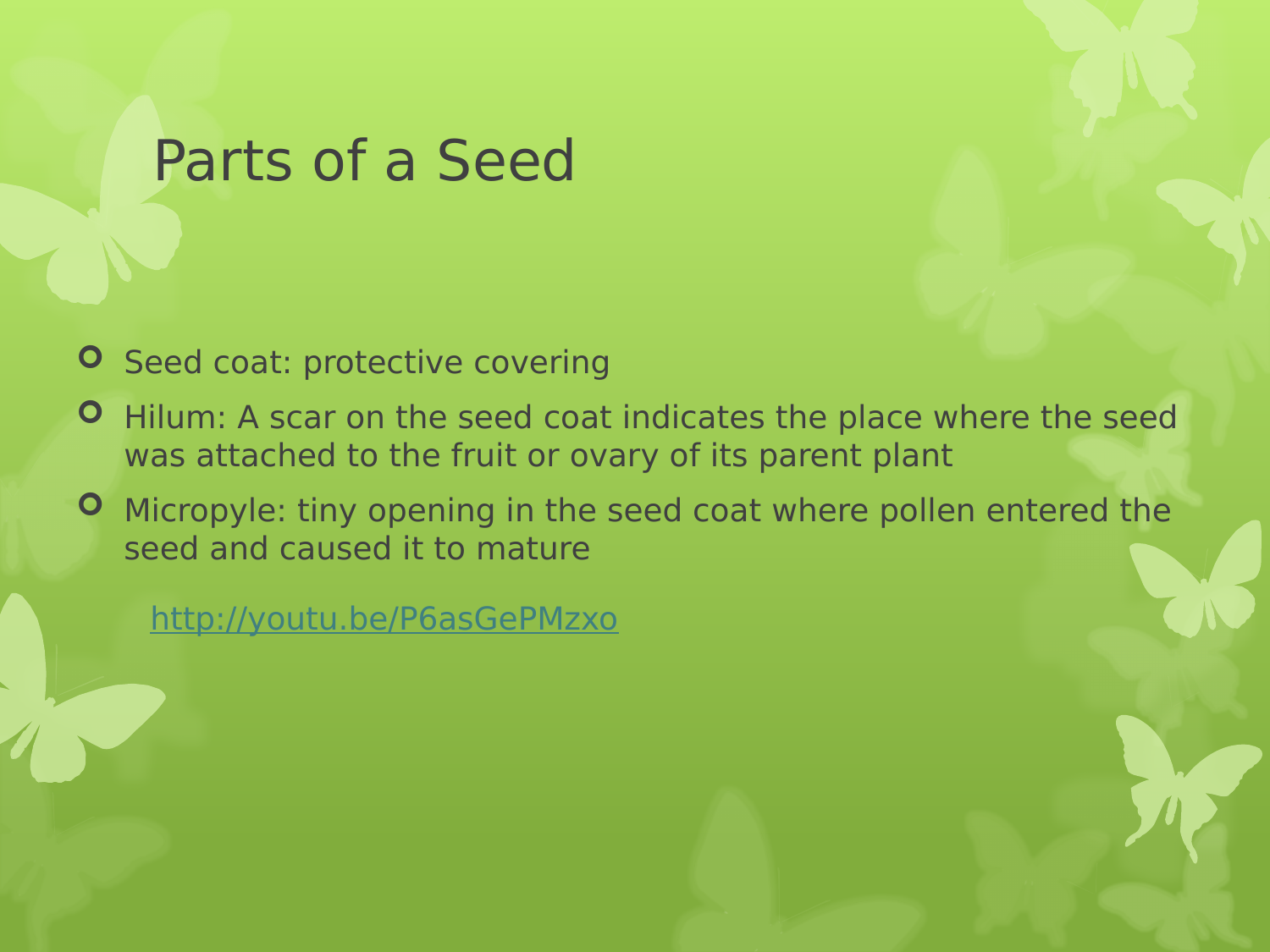

# Parts of a Seed
Seed coat: protective covering
Hilum: A scar on the seed coat indicates the place where the seed was attached to the fruit or ovary of its parent plant
Micropyle: tiny opening in the seed coat where pollen entered the seed and caused it to mature

http://youtu.be/P6asGePMzxo